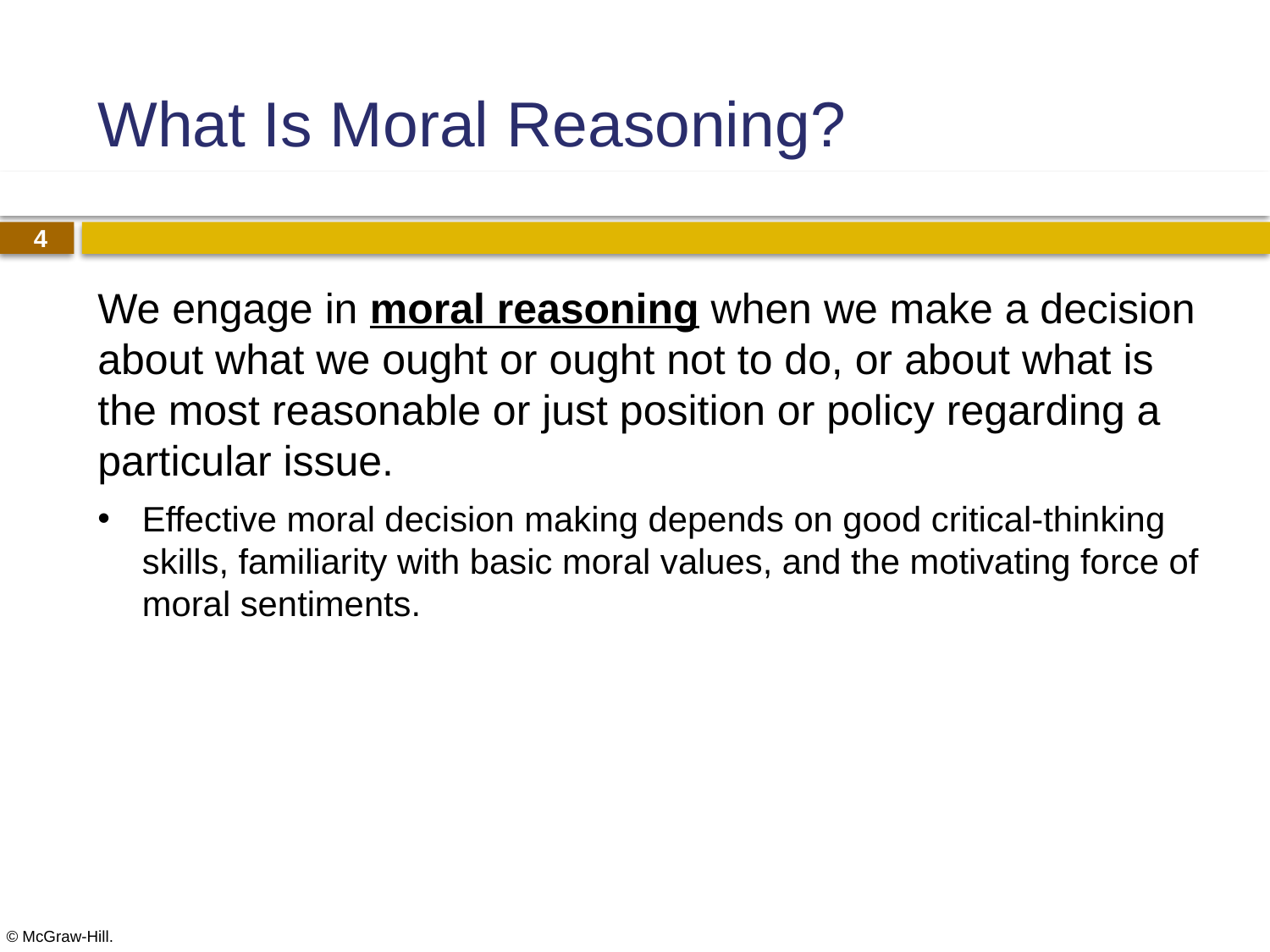

# What Is Moral Reasoning?
We engage in moral reasoning when we make a decision about what we ought or ought not to do, or about what is the most reasonable or just position or policy regarding a particular issue.
Effective moral decision making depends on good critical-thinking skills, familiarity with basic moral values, and the motivating force of moral sentiments.